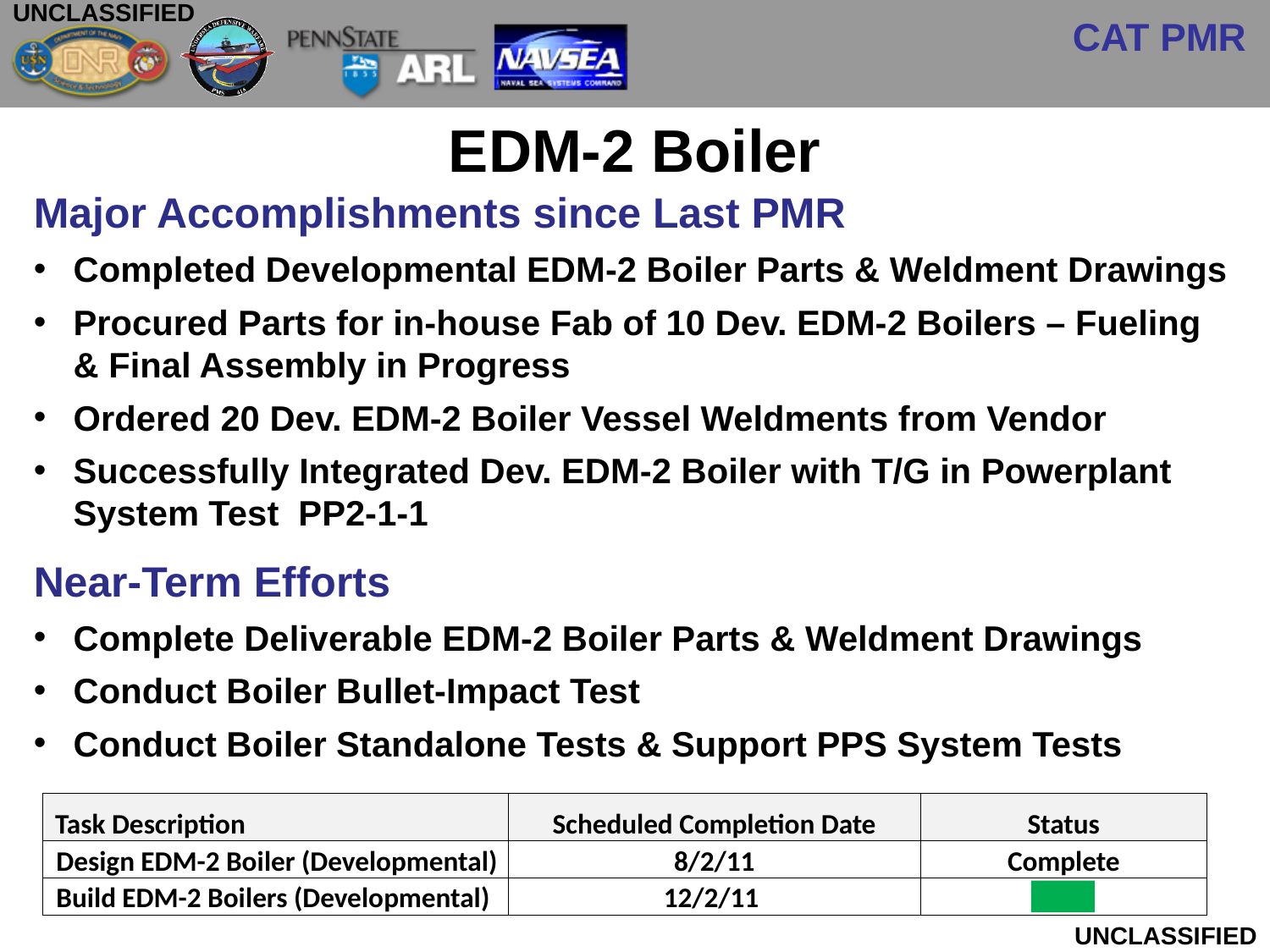

EDM-2 Boiler
Major Accomplishments since Last PMR
Completed Developmental EDM-2 Boiler Parts & Weldment Drawings
Procured Parts for in-house Fab of 10 Dev. EDM-2 Boilers – Fueling & Final Assembly in Progress
Ordered 20 Dev. EDM-2 Boiler Vessel Weldments from Vendor
Successfully Integrated Dev. EDM-2 Boiler with T/G in Powerplant System Test  PP2-1-1
Near-Term Efforts
Complete Deliverable EDM-2 Boiler Parts & Weldment Drawings
Conduct Boiler Bullet-Impact Test
Conduct Boiler Standalone Tests & Support PPS System Tests

| Task Description | Scheduled Completion Date | Status |
| --- | --- | --- |
| Design EDM-2 Boiler (Developmental) | 8/2/11 | Complete |
| Build EDM-2 Boilers (Developmental) | 12/2/11 |  |